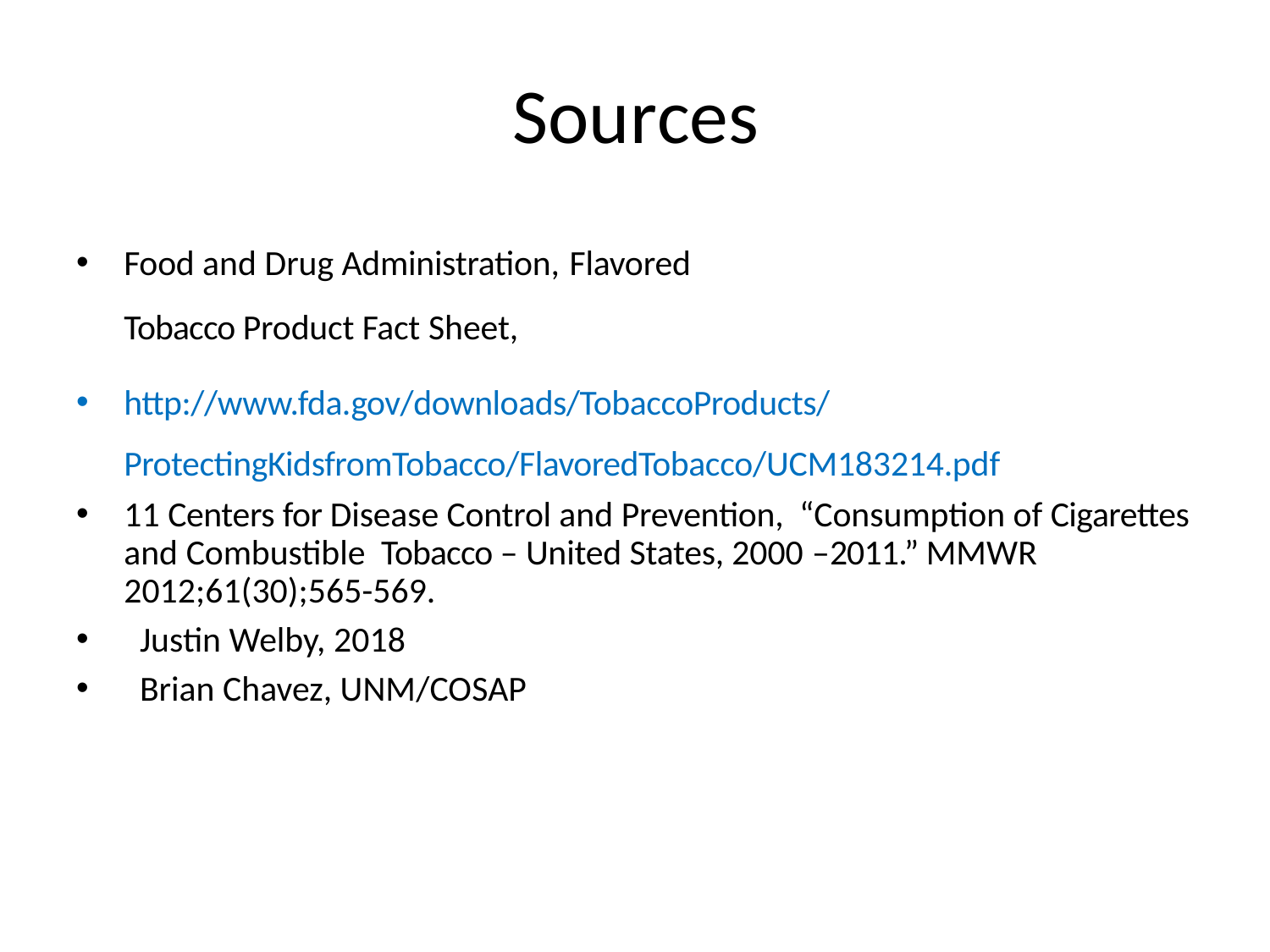

# Sources
Food and Drug Administration, Flavored
Tobacco Product Fact Sheet,
http://www.fda.gov/downloads/TobaccoProducts/ProtectingKidsfromTobacco/FlavoredTobacco/UCM183214.pdf
11 Centers for Disease Control and Prevention,  “Consumption of Cigarettes and Combustible  Tobacco – United States, 2000 –2011.” MMWR 2012;61(30);565-569.
Justin Welby, 2018
Brian Chavez, UNM/COSAP
47